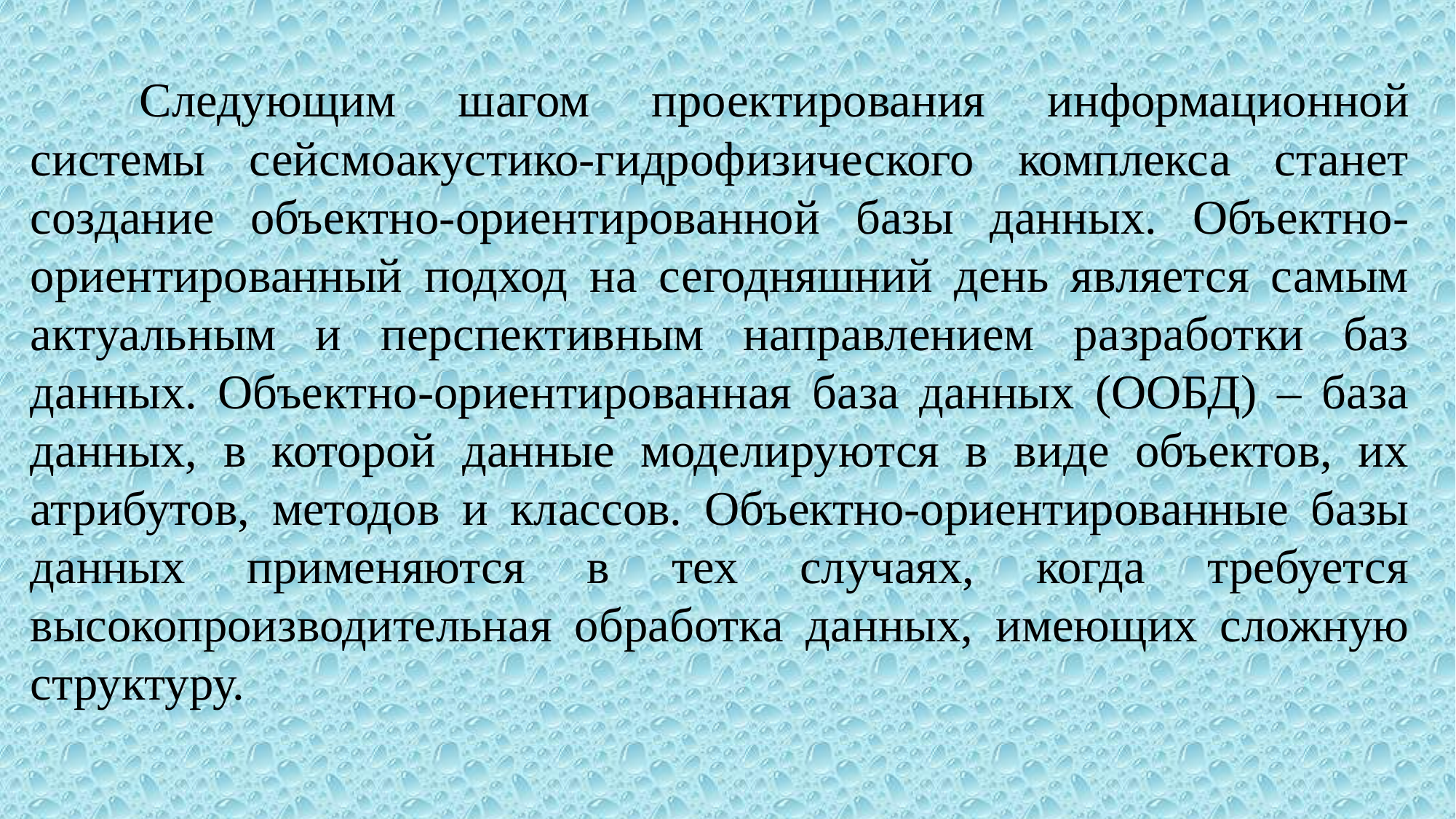

Следующим шагом проектирования информационной системы сейсмоакустико-гидрофизического комплекса станет создание объектно-ориентированной базы данных. Объектно-ориентированный подход на сегодняшний день является самым актуальным и перспективным направлением разработки баз данных. Объектно-ориентированная база данных (ООБД) – база данных, в которой данные моделируются в виде объектов, их атрибутов, методов и классов. Объектно-ориентированные базы данных применяются в тех случаях, когда требуется высокопроизводительная обработка данных, имеющих сложную структуру.